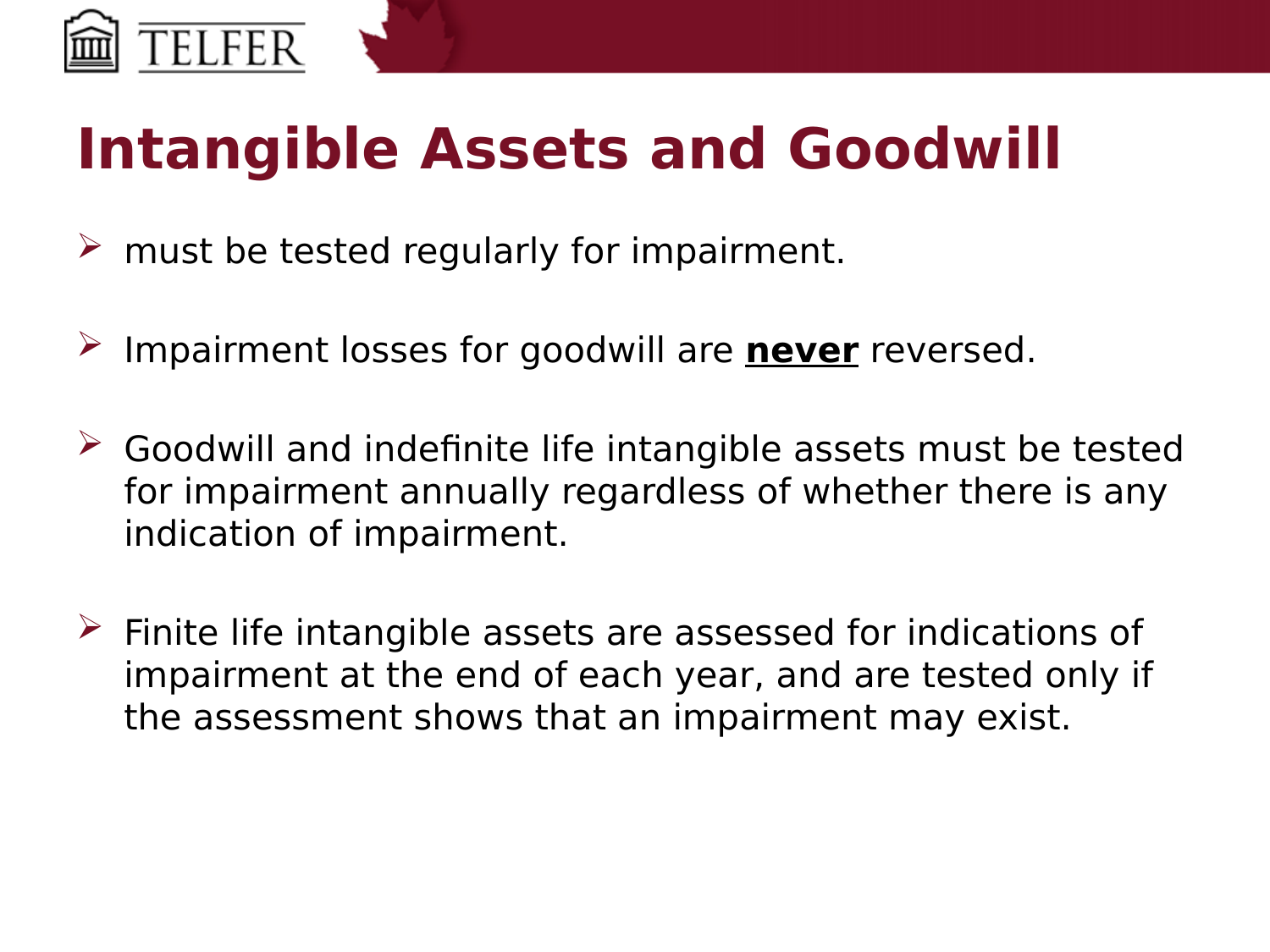

# Intangible Assets and Goodwill
must be tested regularly for impairment.

Impairment losses for goodwill are never reversed.

Goodwill and indefinite life intangible assets must be tested for impairment annually regardless of whether there is any indication of impairment.

Finite life intangible assets are assessed for indications of impairment at the end of each year, and are tested only if the assessment shows that an impairment may exist.